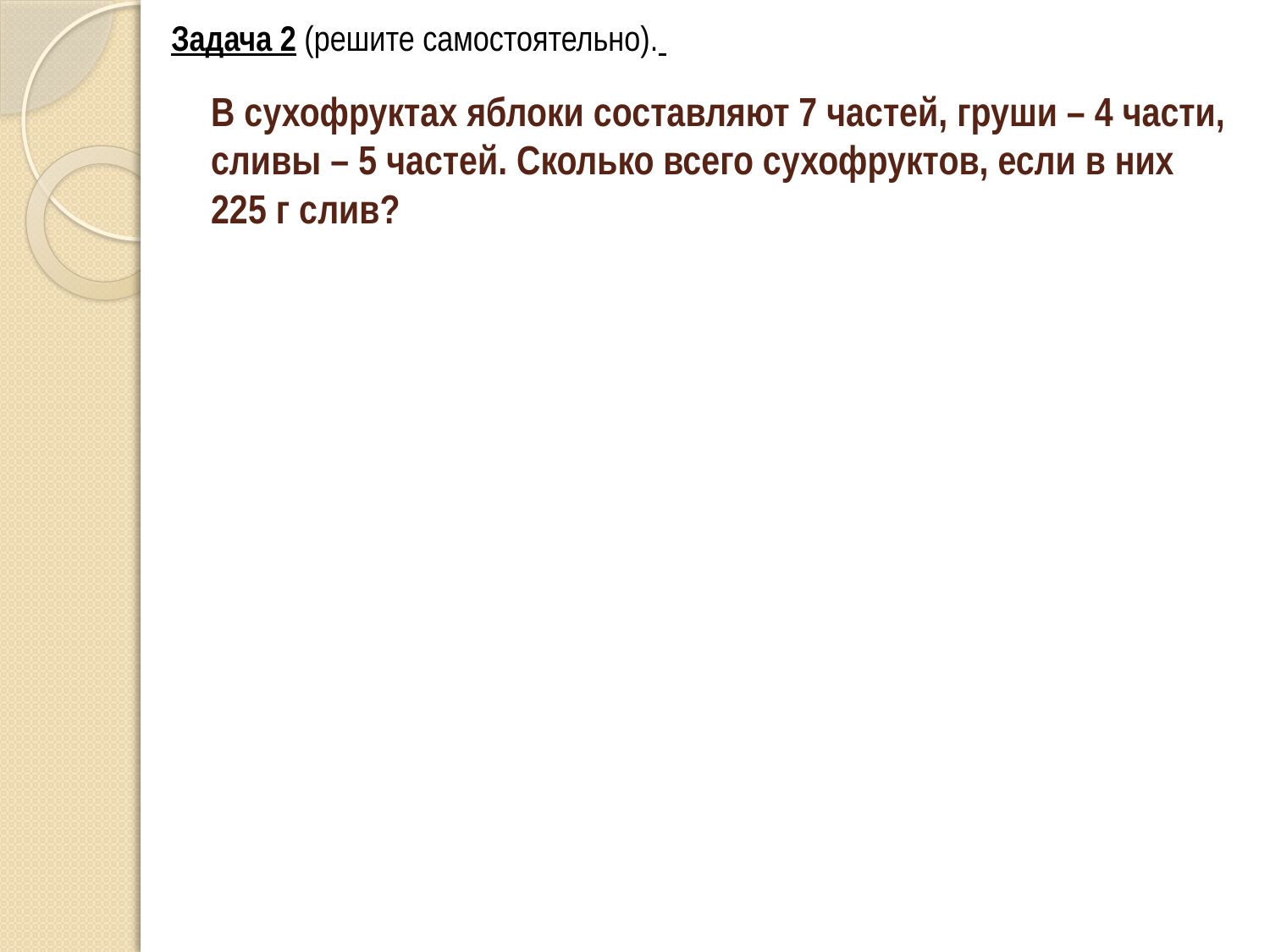

Задача 2 (решите самостоятельно).
# В сухофруктах яблоки составляют 7 частей, груши – 4 части, сливы – 5 частей. Сколько всего сухофруктов, если в них 225 г слив?